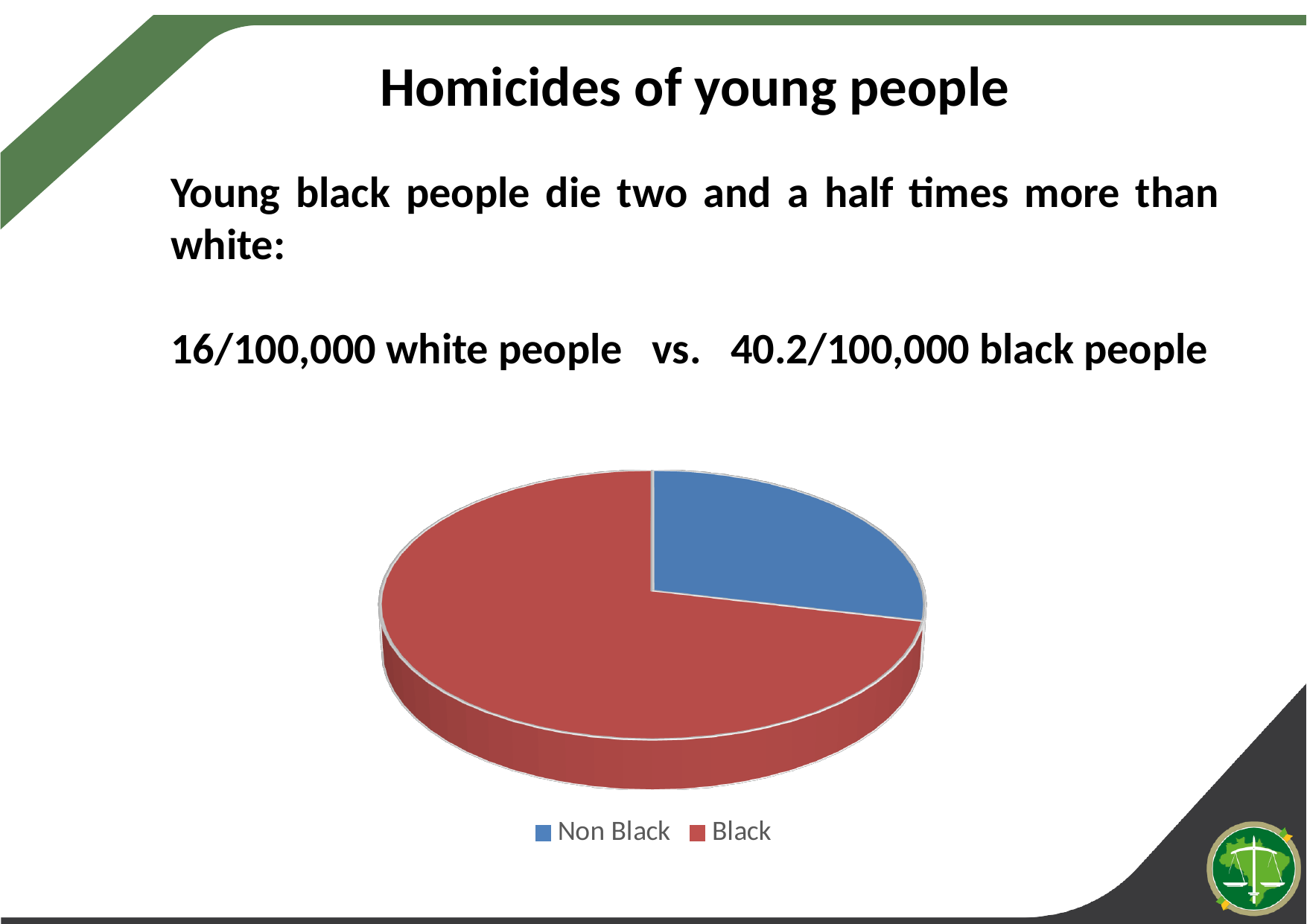

Homicides of young people

Young black people die two and a half times more than white:

16/100,000 white people   vs.   40.2/100,000 black people

[unsupported chart]